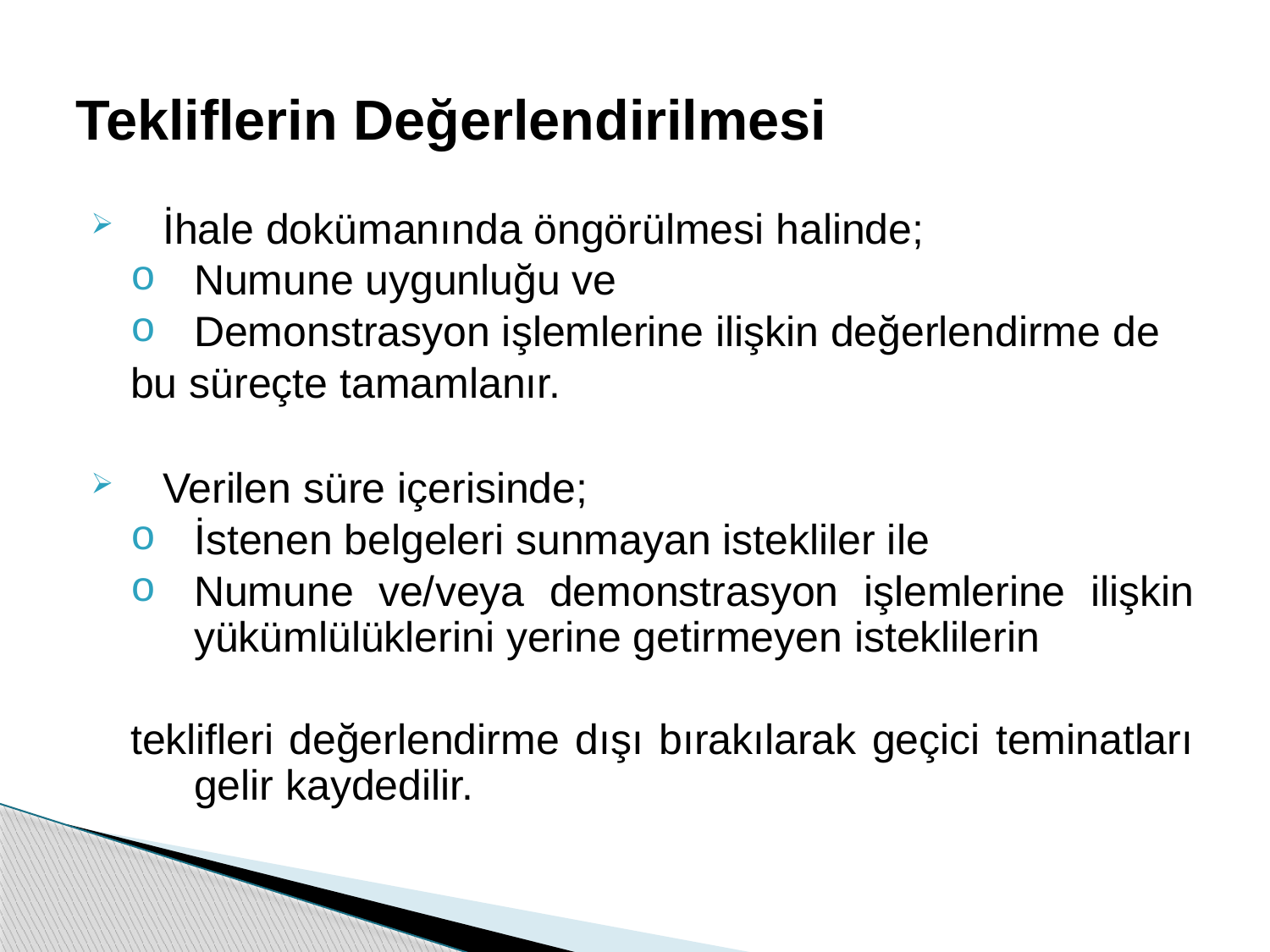

# Tekliflerin Değerlendirilmesi
İhale dokümanında öngörülmesi halinde;
Numune uygunluğu ve
Demonstrasyon işlemlerine ilişkin değerlendirme de
bu süreçte tamamlanır.

Verilen süre içerisinde;
İstenen belgeleri sunmayan istekliler ile
Numune ve/veya demonstrasyon işlemlerine ilişkin yükümlülüklerini yerine getirmeyen isteklilerin

teklifleri değerlendirme dışı bırakılarak geçici teminatları gelir kaydedilir.